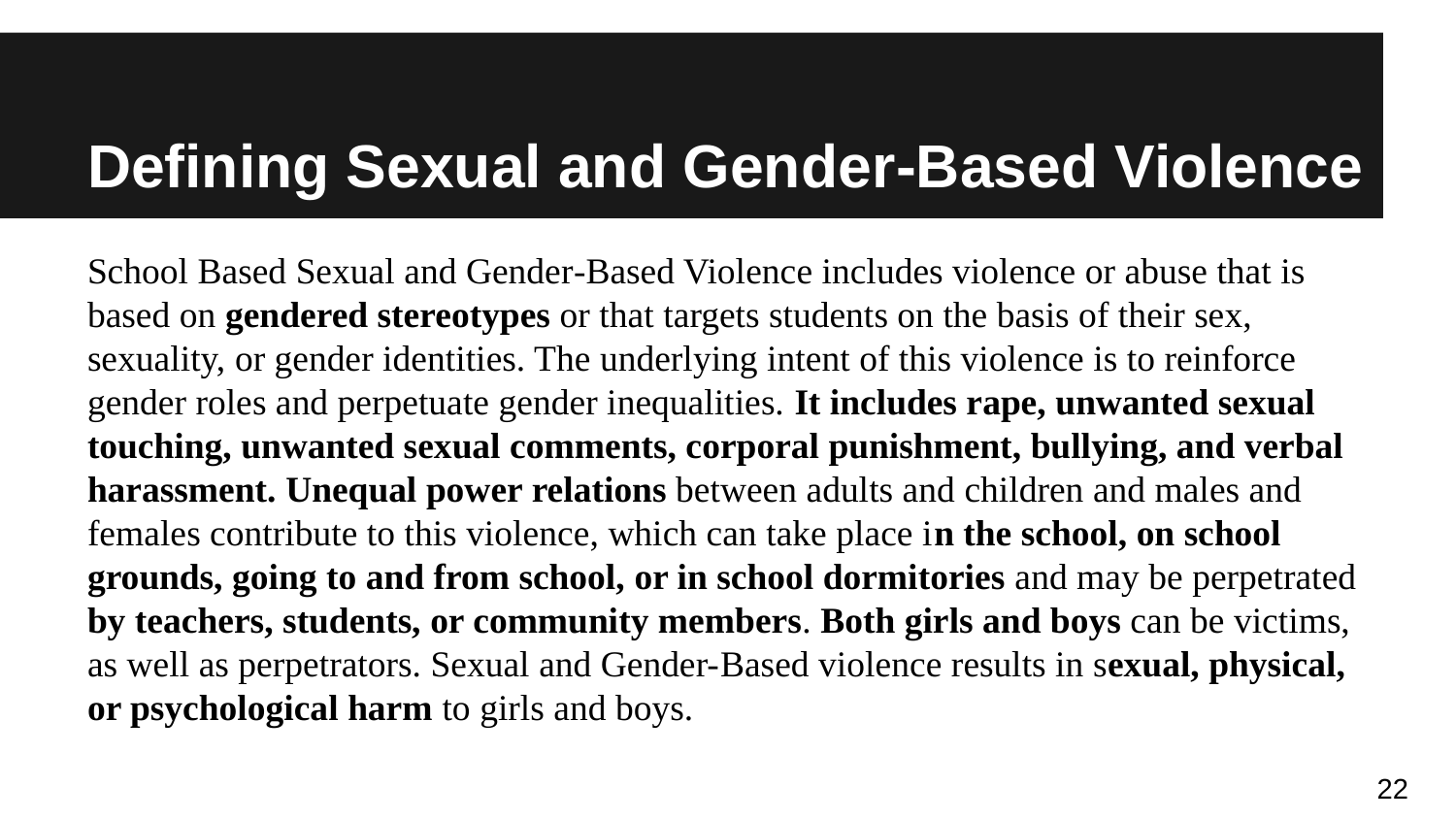

# Defining Sexual and Gender-Based Violence
School Based Sexual and Gender-Based Violence includes violence or abuse that is based on gendered stereotypes or that targets students on the basis of their sex, sexuality, or gender identities. The underlying intent of this violence is to reinforce gender roles and perpetuate gender inequalities. It includes rape, unwanted sexual touching, unwanted sexual comments, corporal punishment, bullying, and verbal harassment. Unequal power relations between adults and children and males and females contribute to this violence, which can take place in the school, on school grounds, going to and from school, or in school dormitories and may be perpetrated by teachers, students, or community members. Both girls and boys can be victims, as well as perpetrators. Sexual and Gender-Based violence results in sexual, physical, or psychological harm to girls and boys.

22